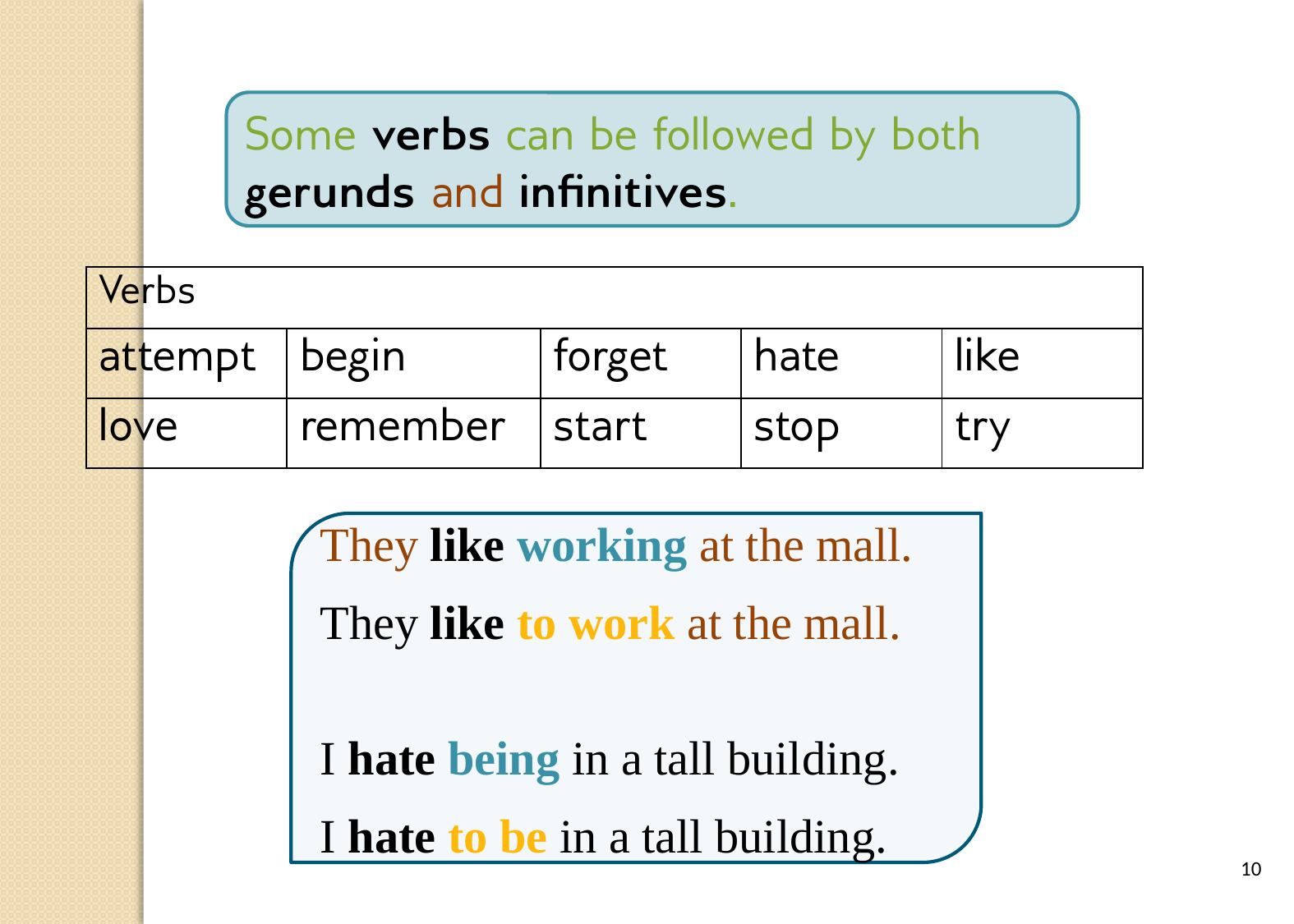

Some verbs can be followed by both gerunds and infinitives.

| Verbs |  |  |  |  |
| --- | --- | --- | --- | --- |
| attempt | begin | forget | hate | like |
| love | remember | start | stop | try |
They like working at the mall.
They like to work at the mall.

I hate being in a tall building.
I hate to be in a tall building.
10